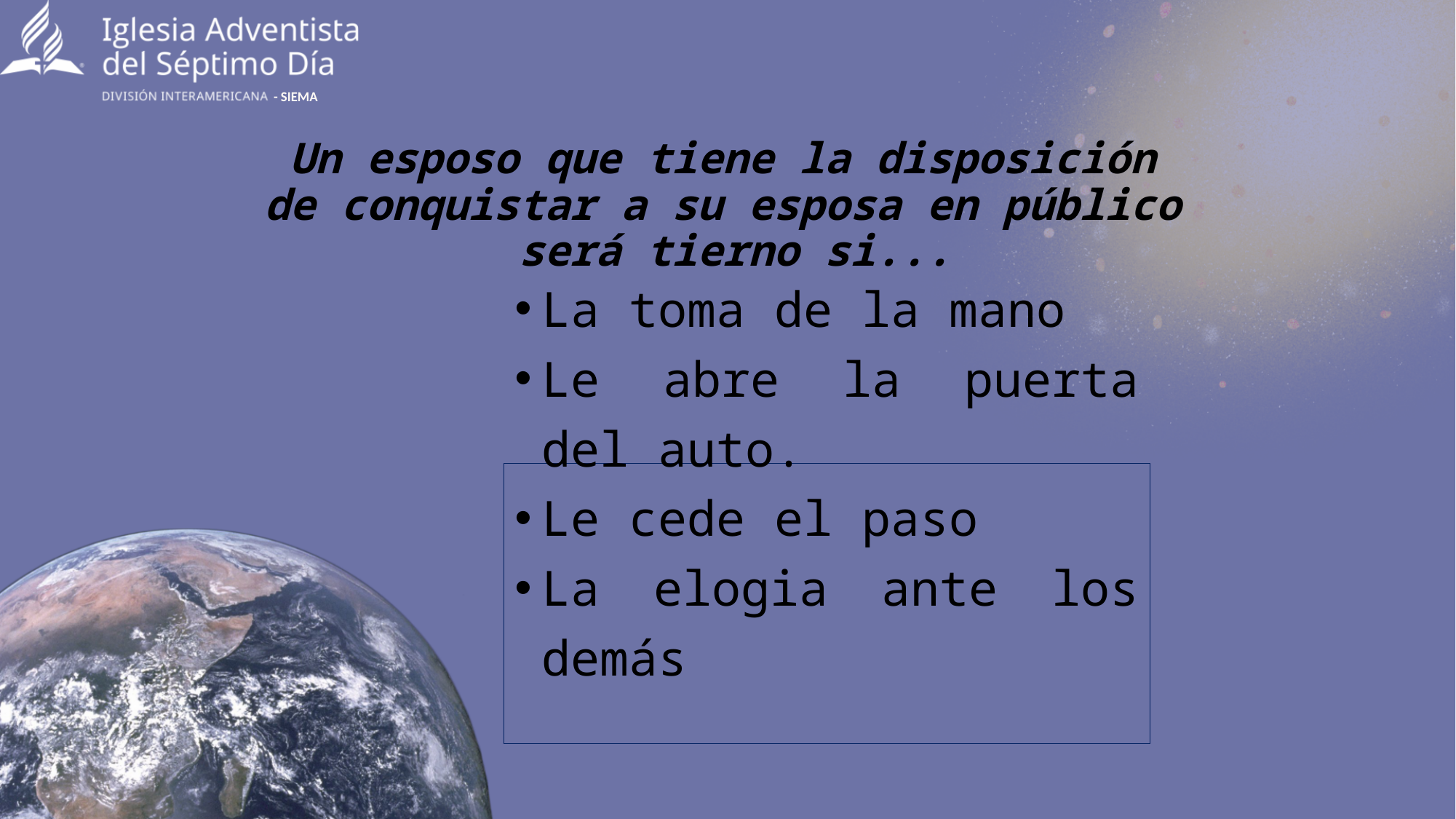

- SIEMA
# Un esposo que tiene la disposición de conquistar a su esposa en público será tierno si...
La toma de la mano
Le abre la puerta del auto.
Le cede el paso
La elogia ante los demás